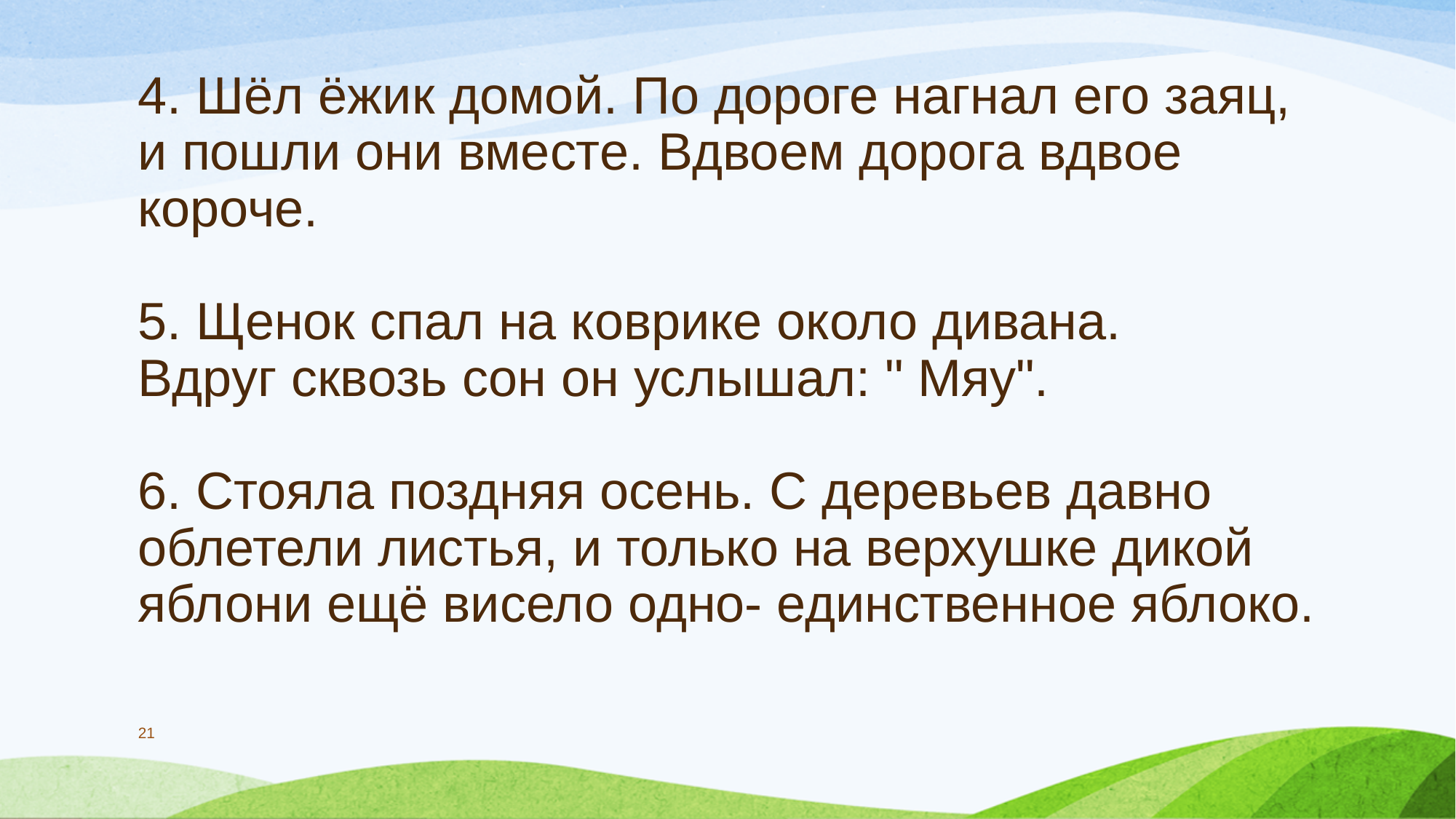

# 4. Шёл ёжик домой. По дороге нагнал его заяц, и пошли они вместе. Вдвоем дорога вдвое короче. 5. Щенок спал на коврике около дивана. Вдруг сквозь сон он услышал: " Мяу". 6. Стояла поздняя осень. С деревьев давно облетели листья, и только на верхушке дикой яблони ещё висело одно- единственное яблоко.
21